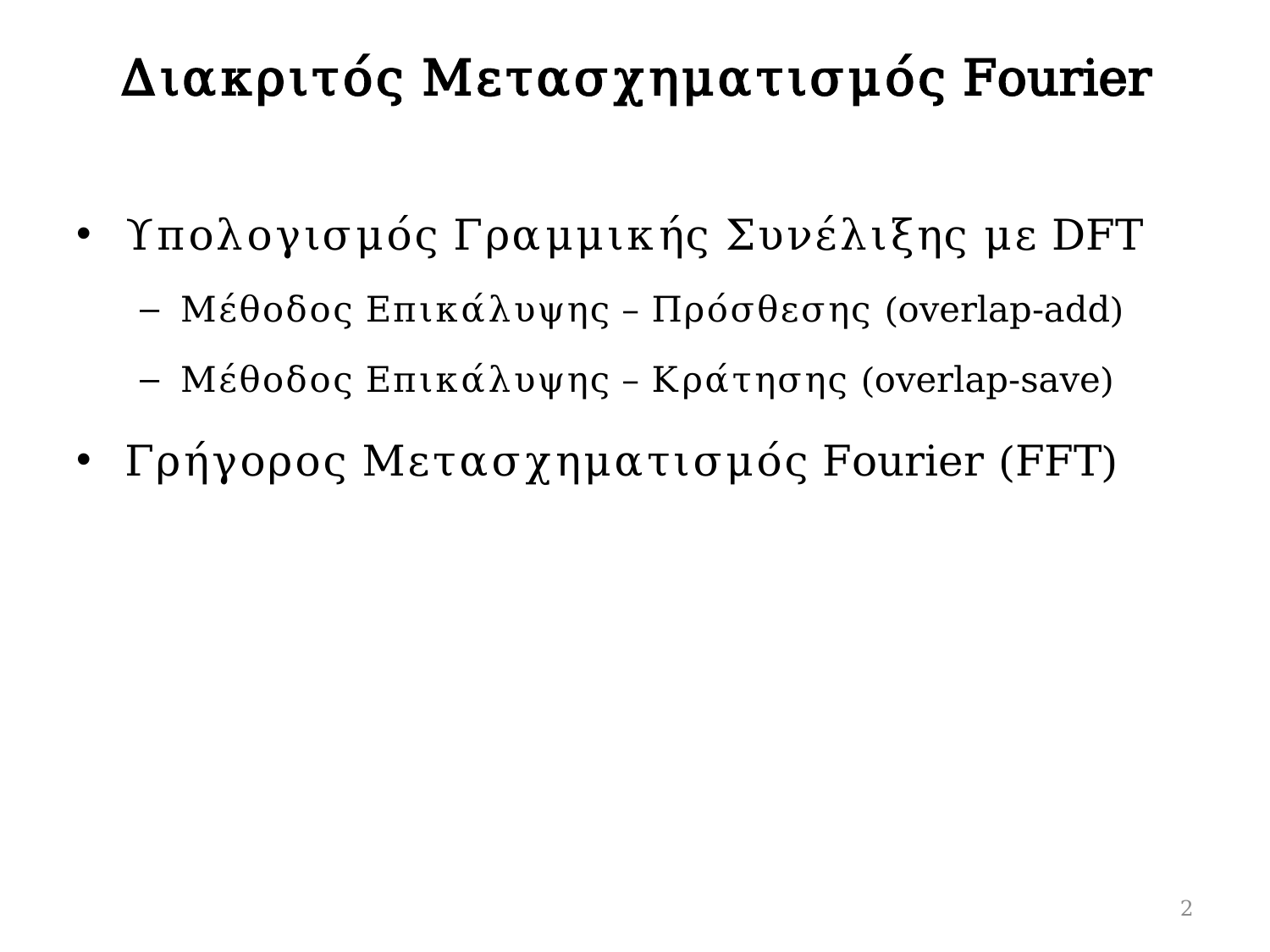

# Διακριτός Μετασχηματισμός Fourier
Υπολογισμός Γραμμικής Συνέλιξης με DFT
Μέθοδος Επικάλυψης – Πρόσθεσης (overlap-add)
Μέθοδος Επικάλυψης – Κράτησης (overlap-save)
Γρήγορος Μετασχηματισμός Fourier (FFT)
2